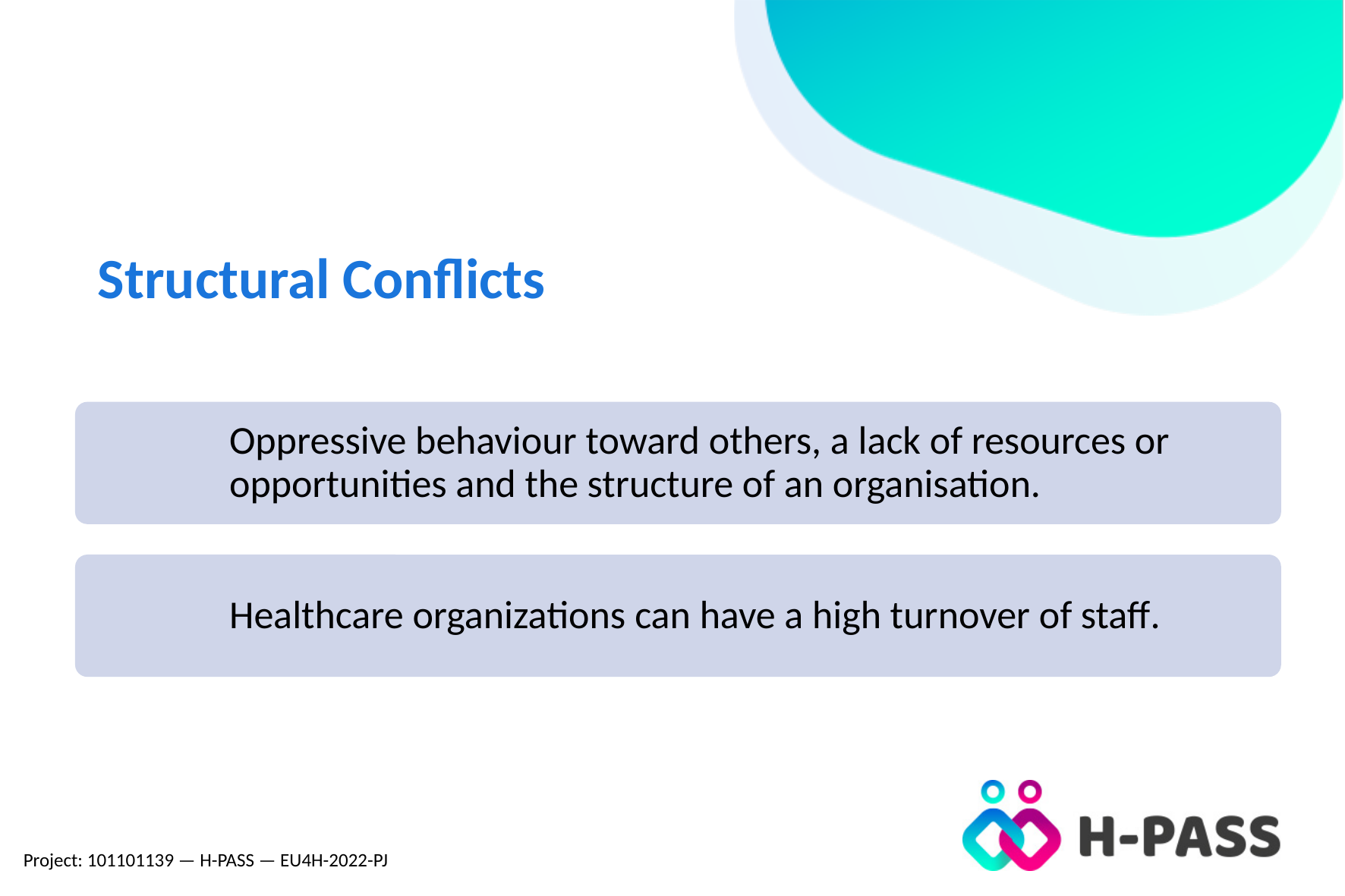

# Structural Conflicts
Oppressive behaviour toward others, a lack of resources or opportunities and the structure of an organisation.
Healthcare organizations can have a high turnover of staff.
Project: 101101139 — H-PASS — EU4H-2022-PJ